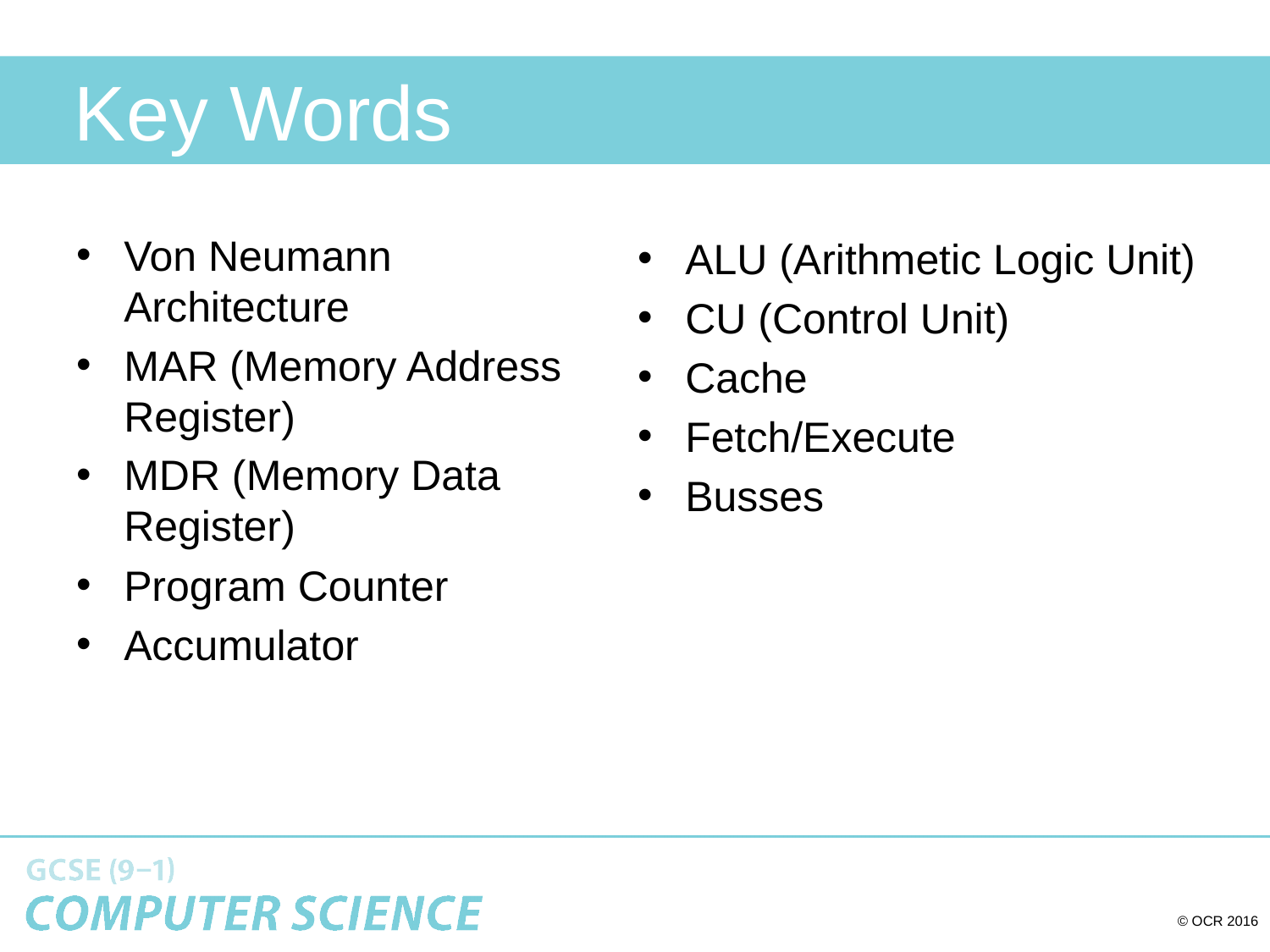

# Key Words
Von Neumann Architecture
MAR (Memory Address Register)
MDR (Memory Data Register)
Program Counter
Accumulator

ALU (Arithmetic Logic Unit)
CU (Control Unit)
Cache
Fetch/Execute
Busses